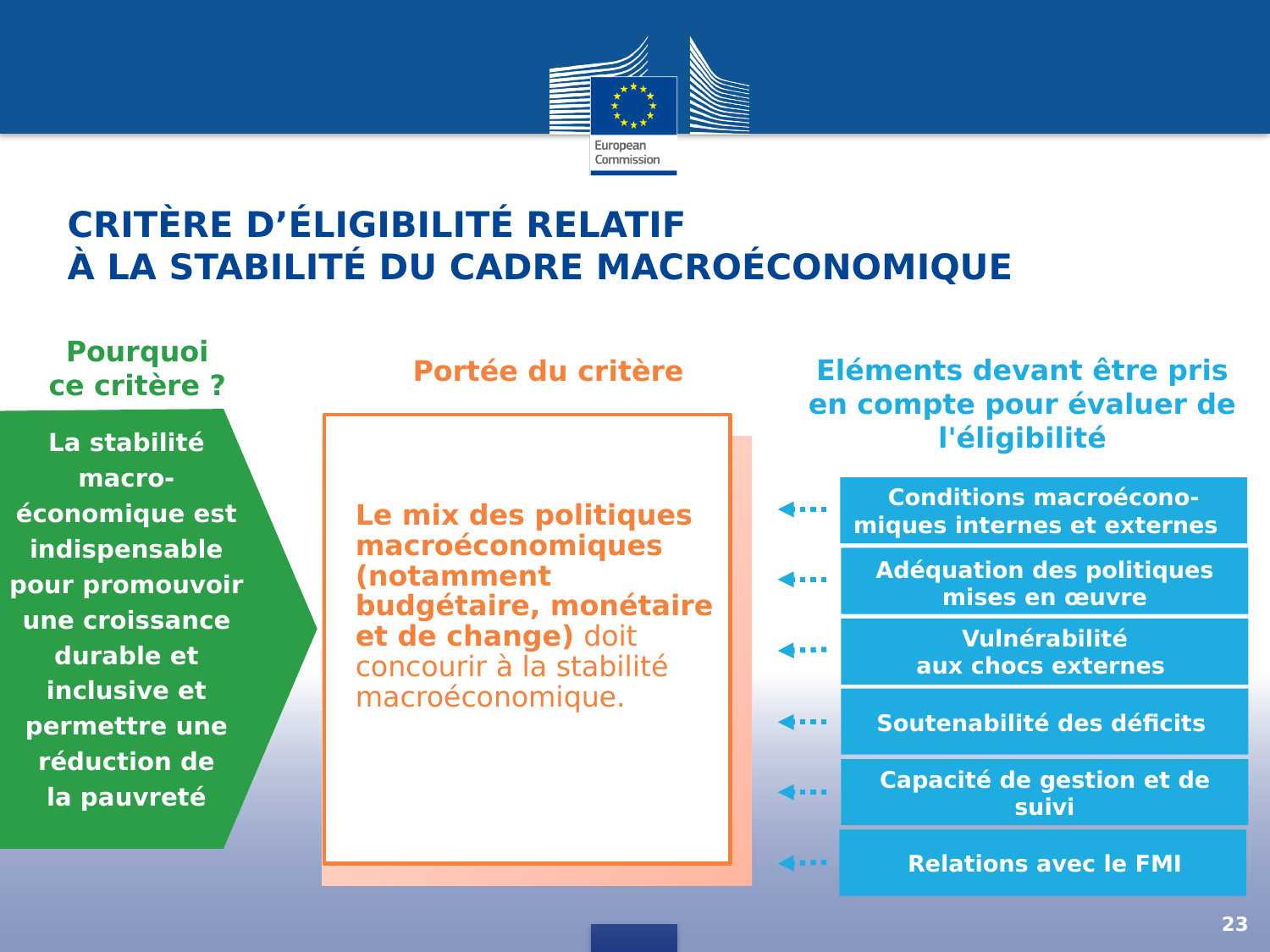

Critère d’éligibilité relatif
À la stabilité du cadre macroéconomique
Pourquoi
ce critère ?
Eléments devant être pris en compte pour évaluer de l'éligibilité
Portée du critère

La stabilité macro-économique est indispensable pour promouvoir une croissance durable et inclusive et permettre une réduction de
la pauvreté

Conditions macroécono-miques internes et externes
Le mix des politiques macroéconomiques (notamment budgétaire, monétaire et de change) doit concourir à la stabilité macroéconomique.

Adéquation des politiques mises en œuvre

Vulnérabilité
aux chocs externes

Soutenabilité des déficits

Capacité de gestion et de suivi

Relations avec le FMI
23